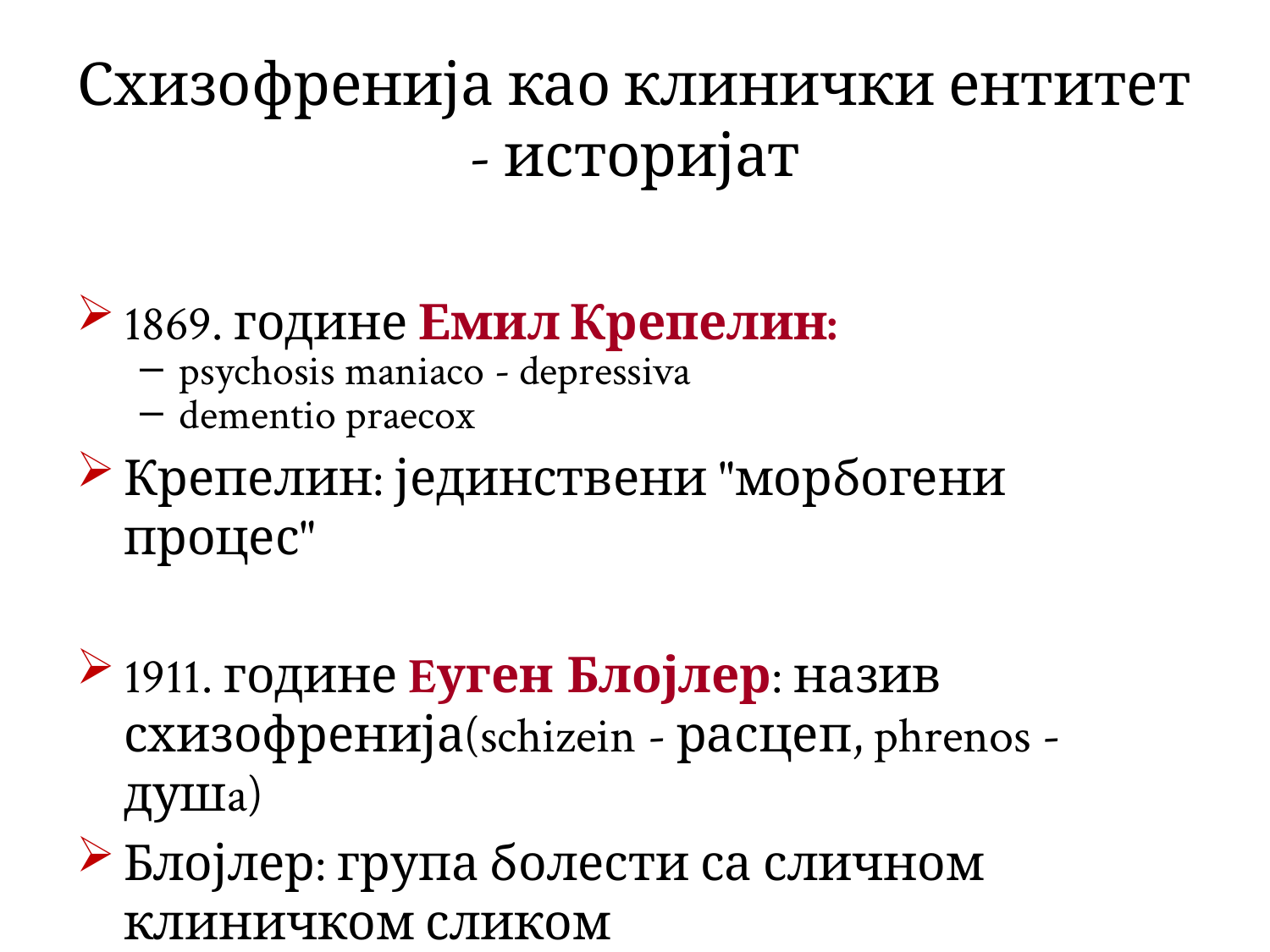

# Схизофренија као клинички ентитет - историјат

1869. године Емил Крепелин:
psychosis maniaco - depressiva
dementio praecox
Крепелин: јединствени "морбогени процес"

1911. године Eуген Блојлер: назив схизофренија(schizein - расцеп, phrenos - душa)
Блојлер: група болести са сличном клиничком сликом